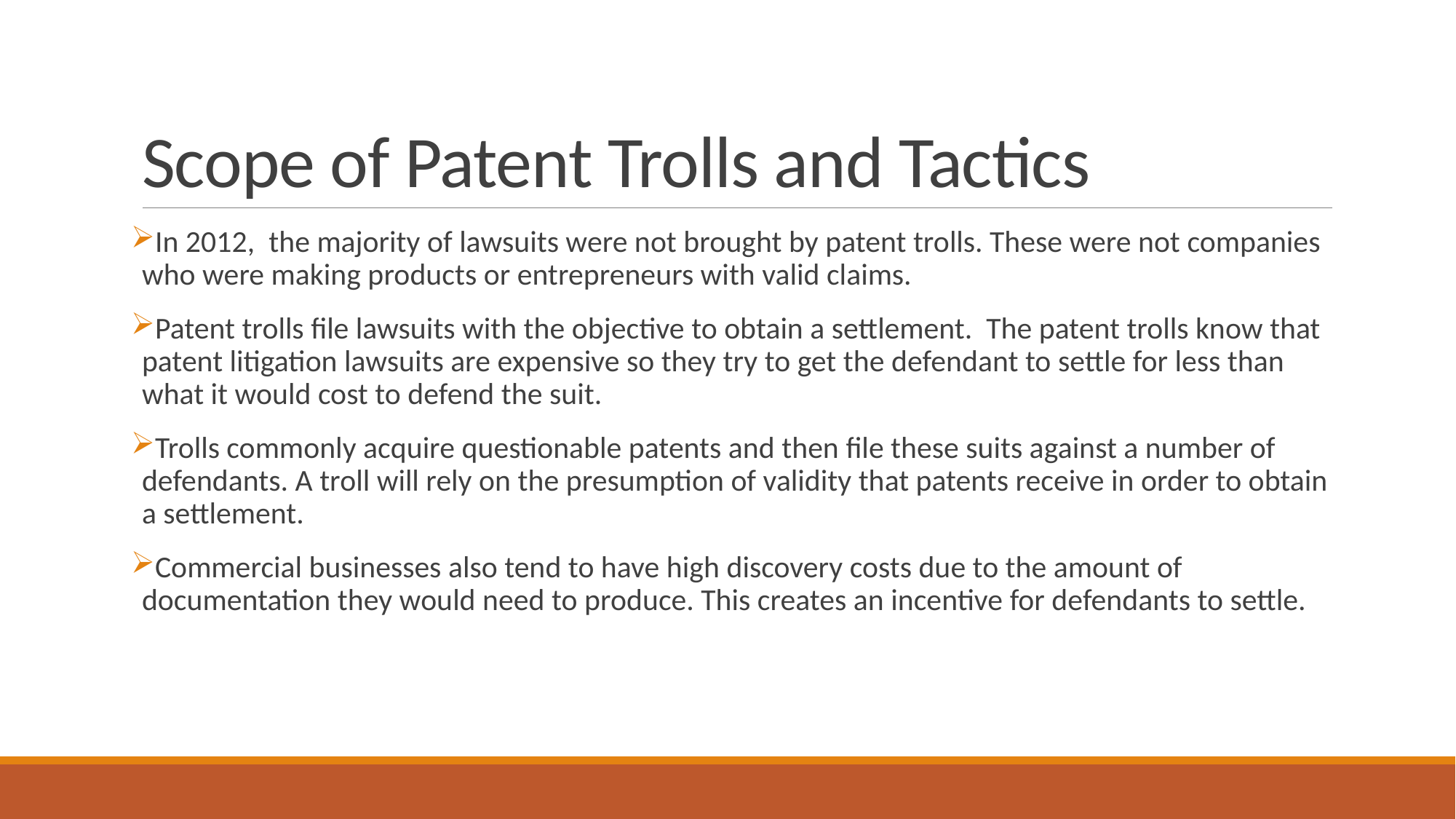

# Scope of Patent Trolls and Tactics
In 2012,  the majority of lawsuits were not brought by patent trolls. These were not companies who were making products or entrepreneurs with valid claims.
Patent trolls file lawsuits with the objective to obtain a settlement.  The patent trolls know that patent litigation lawsuits are expensive so they try to get the defendant to settle for less than what it would cost to defend the suit.
Trolls commonly acquire questionable patents and then file these suits against a number of defendants. A troll will rely on the presumption of validity that patents receive in order to obtain a settlement.
Commercial businesses also tend to have high discovery costs due to the amount of documentation they would need to produce. This creates an incentive for defendants to settle.